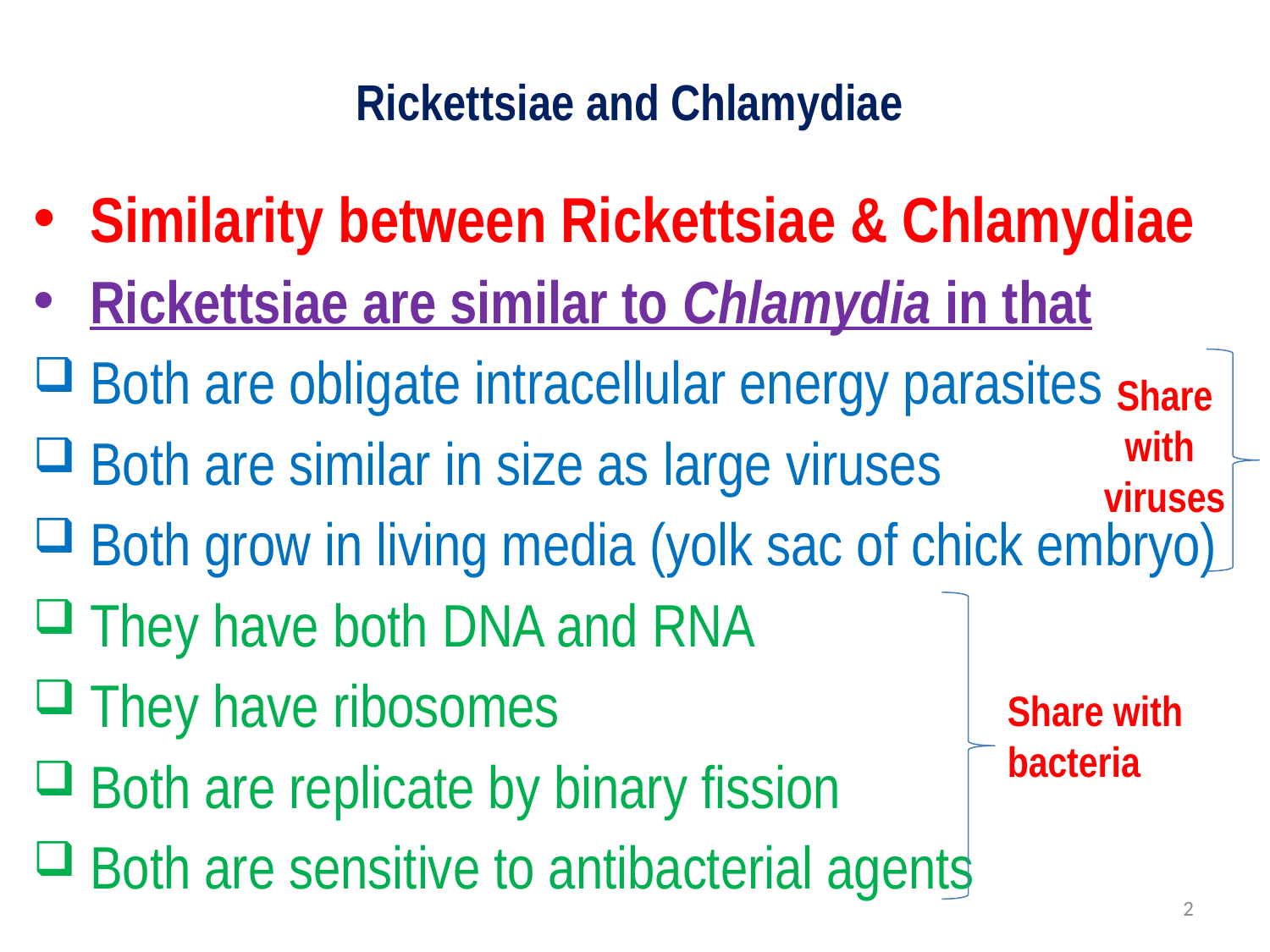

# Rickettsiae and Chlamydiae
Similarity between Rickettsiae & Chlamydiae
Rickettsiae are similar to Chlamydia in that
Both are obligate intracellular energy parasites
Both are similar in size as large viruses
Both grow in living media (yolk sac of chick embryo)
They have both DNA and RNA
They have ribosomes
Both are replicate by binary fission
Both are sensitive to antibacterial agents

Share with
viruses

Share with bacteria

2